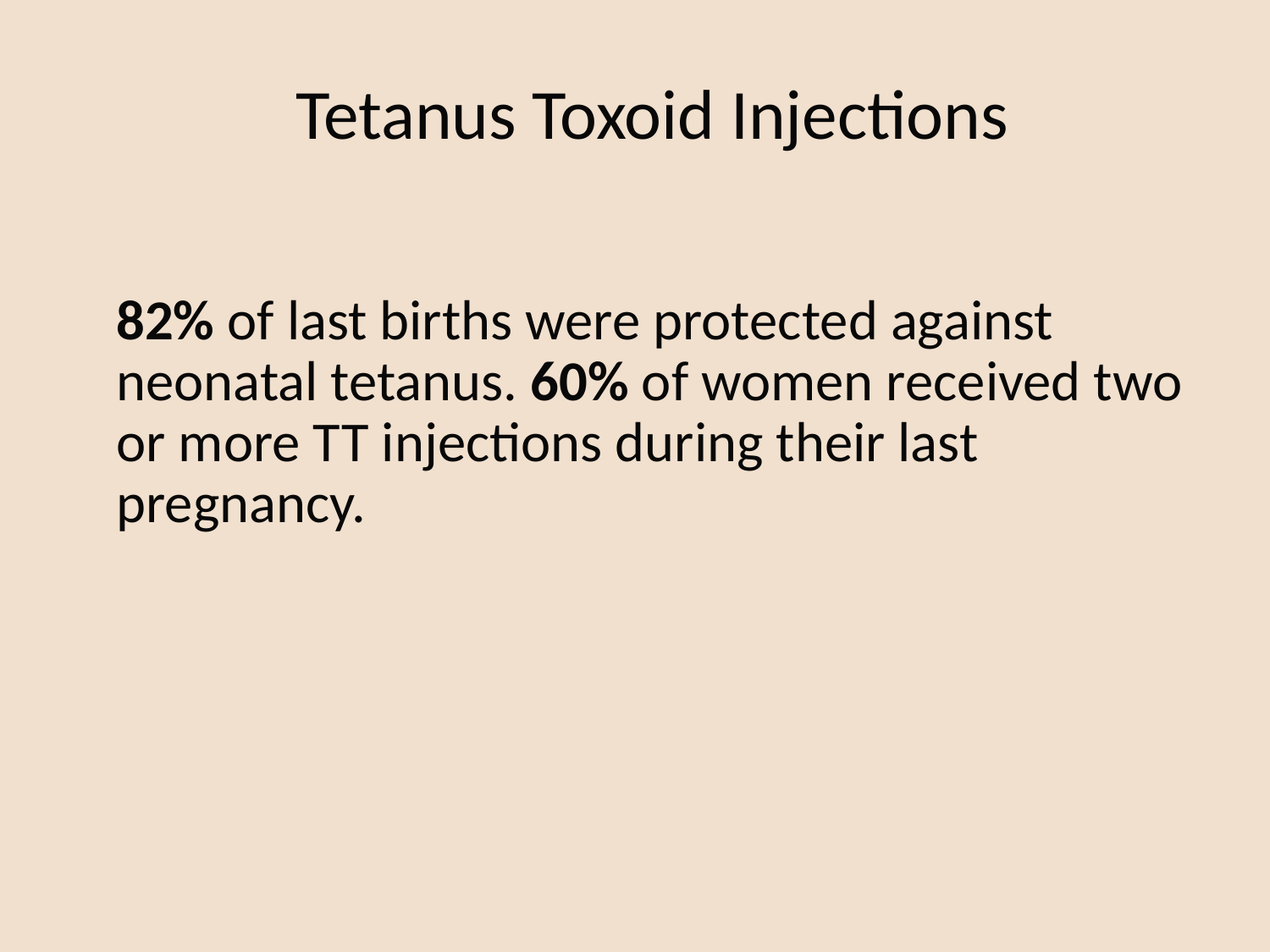

# Tetanus Toxoid Injections
	82% of last births were protected against neonatal tetanus. 60% of women received two or more TT injections during their last pregnancy.